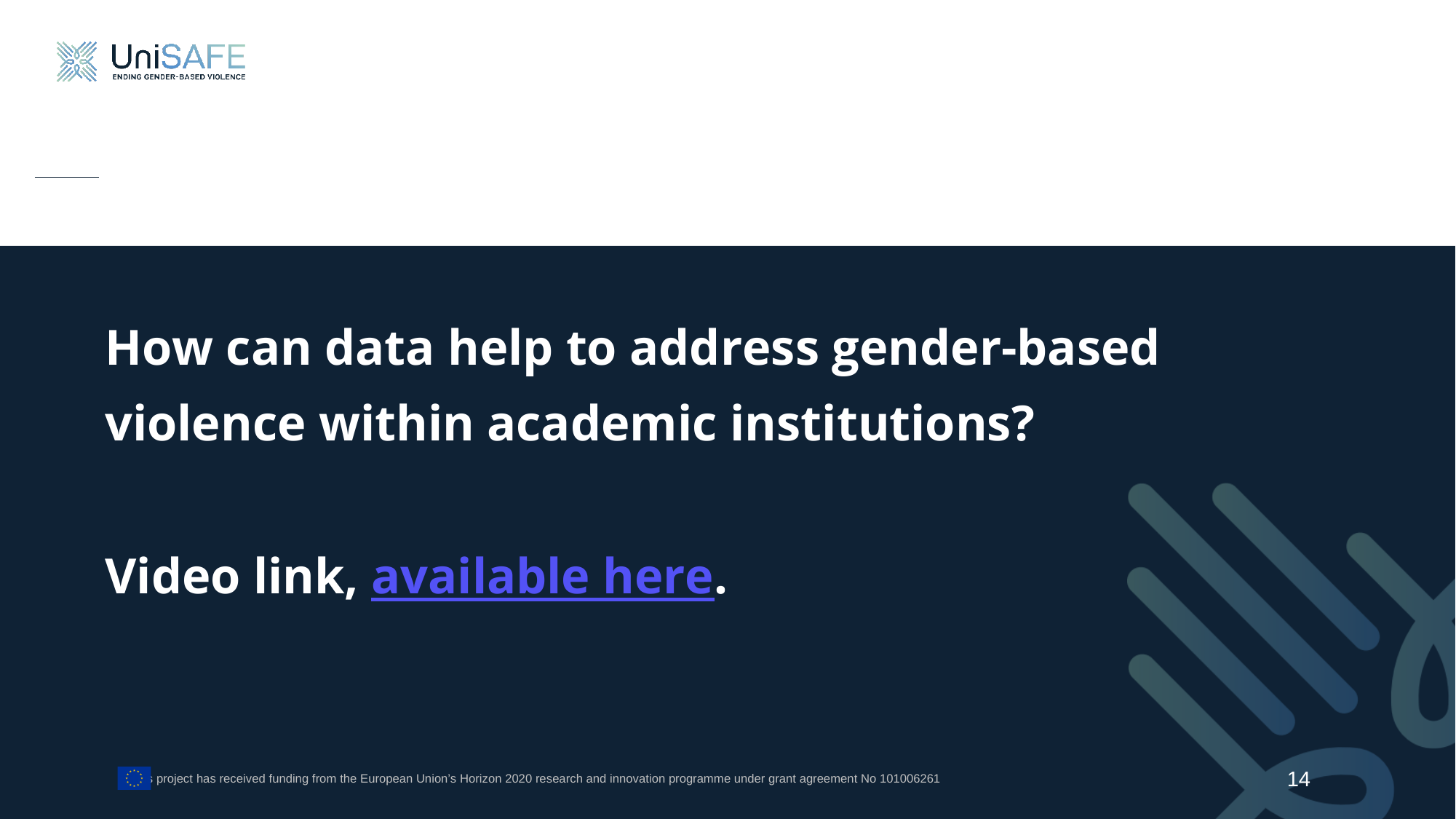

How can data help to address gender-based violence within academic institutions?

Video link, available here.